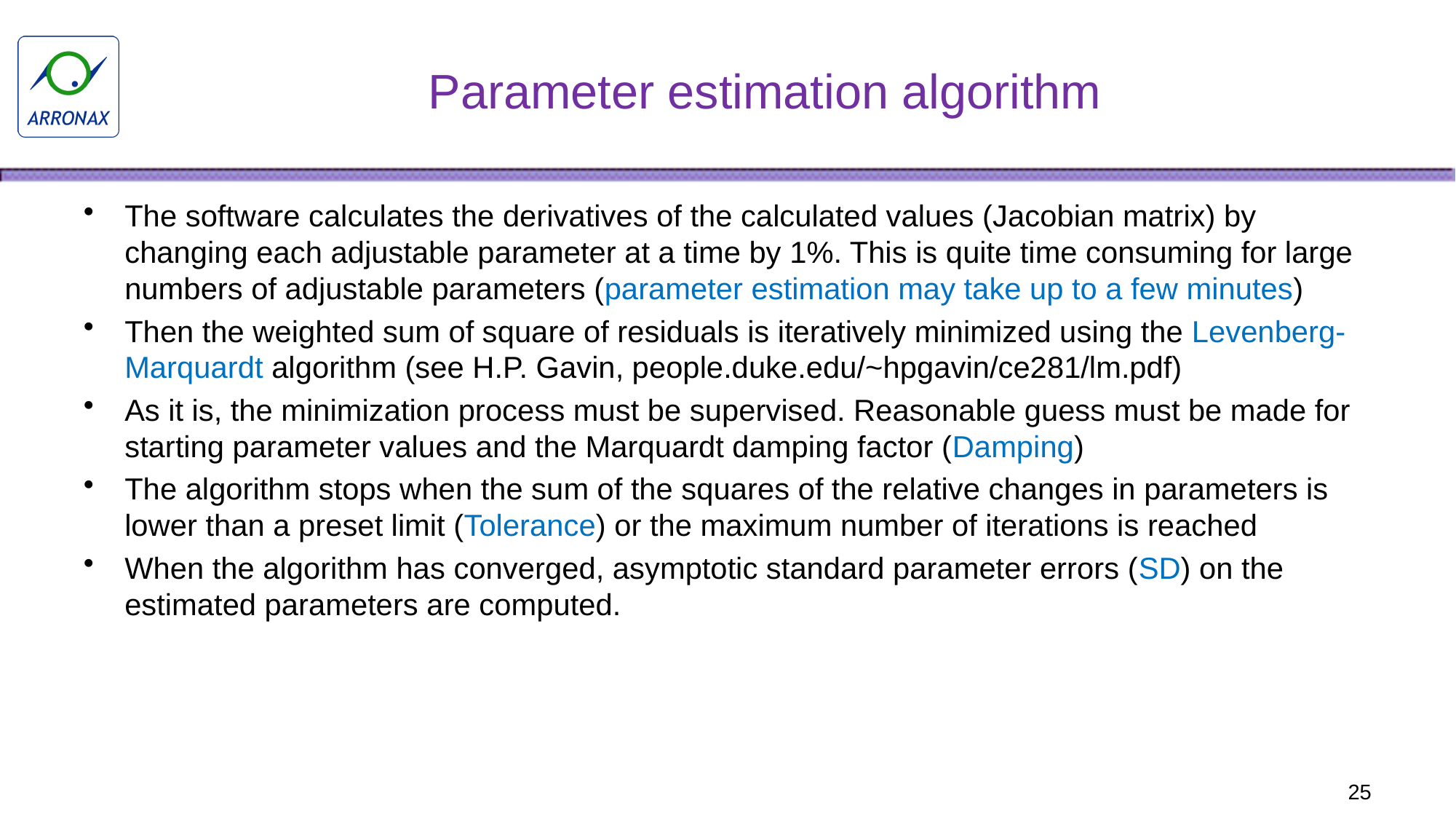

# Parameter estimation algorithm
The software calculates the derivatives of the calculated values (Jacobian matrix) by changing each adjustable parameter at a time by 1%. This is quite time consuming for large numbers of adjustable parameters (parameter estimation may take up to a few minutes)
Then the weighted sum of square of residuals is iteratively minimized using the Levenberg-Marquardt algorithm (see H.P. Gavin, people.duke.edu/~hpgavin/ce281/lm.pdf)
As it is, the minimization process must be supervised. Reasonable guess must be made for starting parameter values and the Marquardt damping factor (Damping)
The algorithm stops when the sum of the squares of the relative changes in parameters is lower than a preset limit (Tolerance) or the maximum number of iterations is reached
When the algorithm has converged, asymptotic standard parameter errors (SD) on the estimated parameters are computed.
25